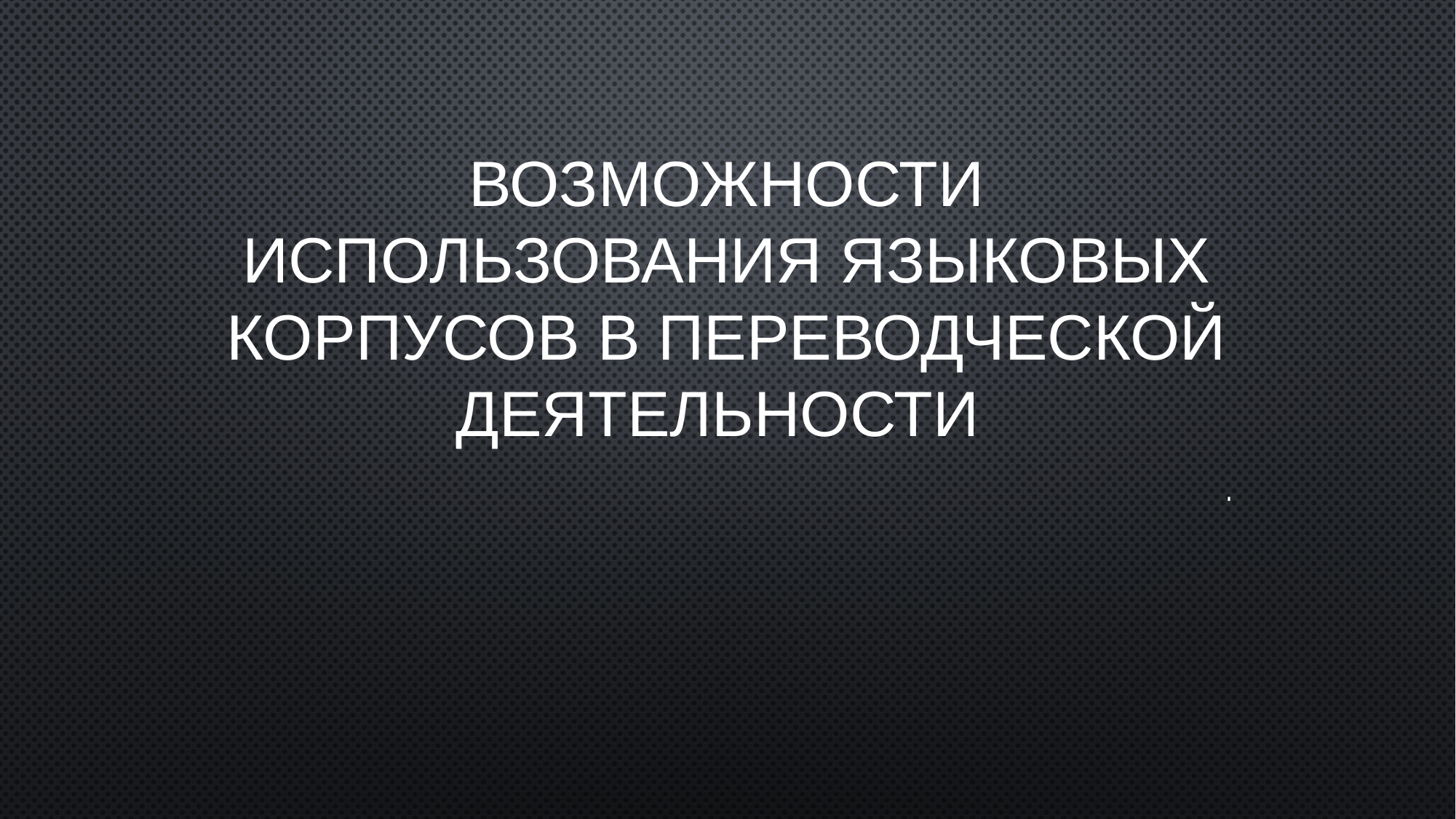

# Возможности использования языковых корпусов в переводческой деятельности
.